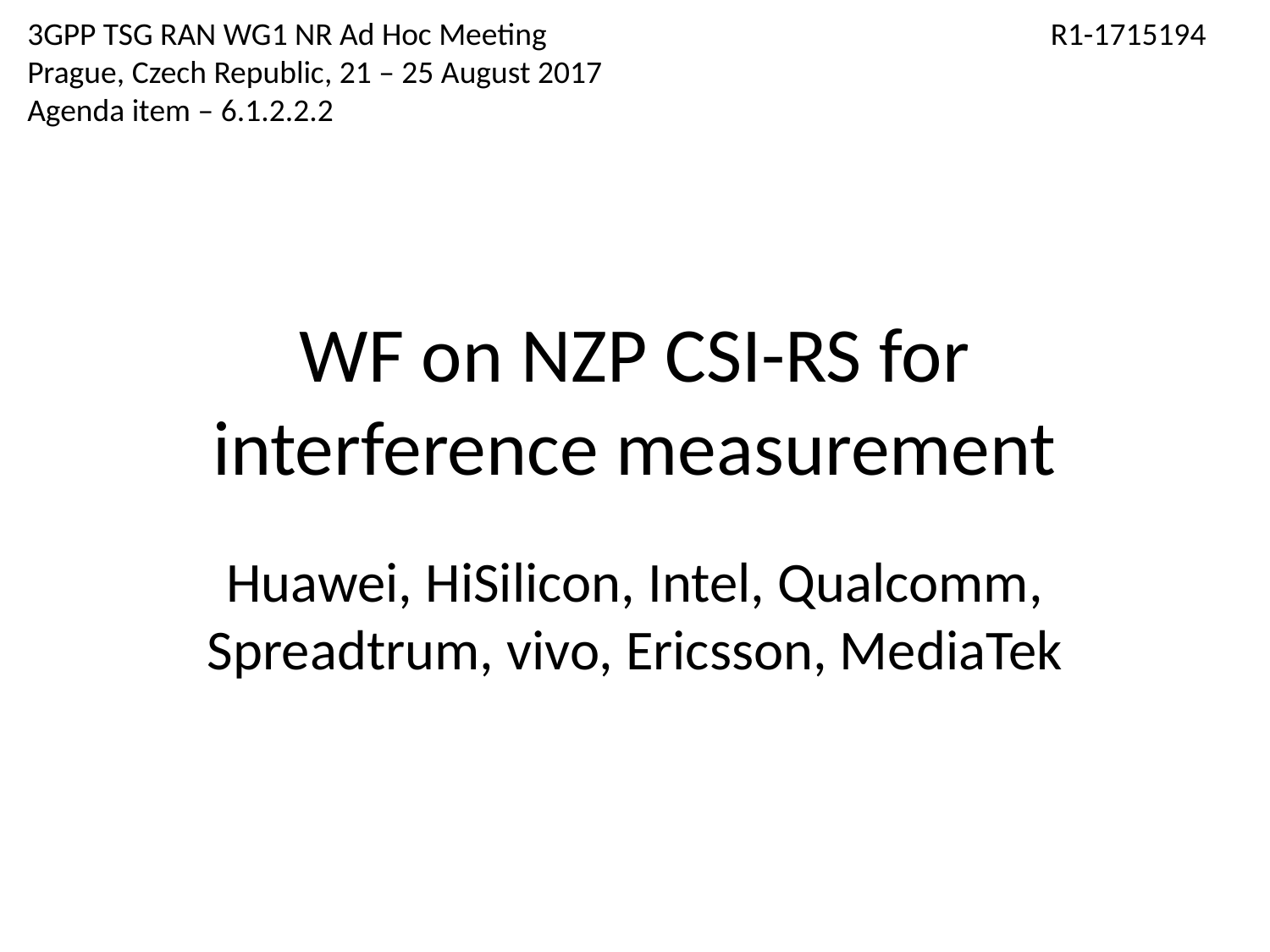

3GPP TSG RAN WG1 NR Ad Hoc Meeting				 R1-1715194
Prague, Czech Republic, 21 – 25 August 2017
Agenda item – 6.1.2.2.2
# WF on NZP CSI-RS for interference measurement
Huawei, HiSilicon, Intel, Qualcomm, Spreadtrum, vivo, Ericsson, MediaTek